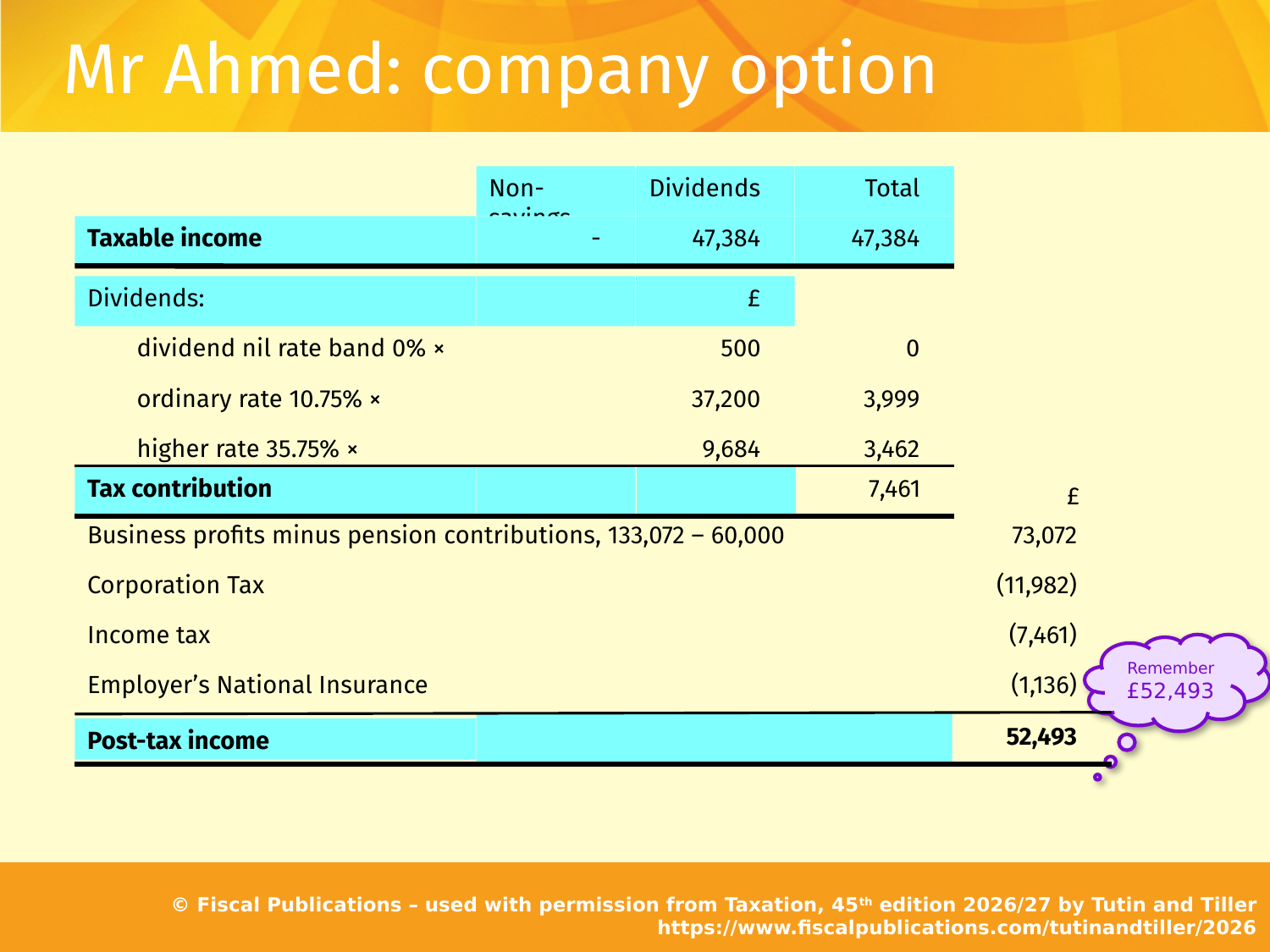

# Mr Ahmed: company option
	Non-savings
	Dividends
	Total
Taxable income
	-
	47,384
	47,384
Dividends:

	£
	dividend nil rate band 0% ×
	500
	0
	ordinary rate 10.75% ×
	37,200
	3,999
	higher rate 35.75% ×
	9,684
	3,462
Tax contribution

	7,461
	£
Business profits minus pension contributions, 133,072 – 60,000
	73,072
Corporation Tax
	(11,982)
Income tax
	(7,461)
Remember £52,493
Employer’s National Insurance
	(1,136)

	52,493
Post-tax income